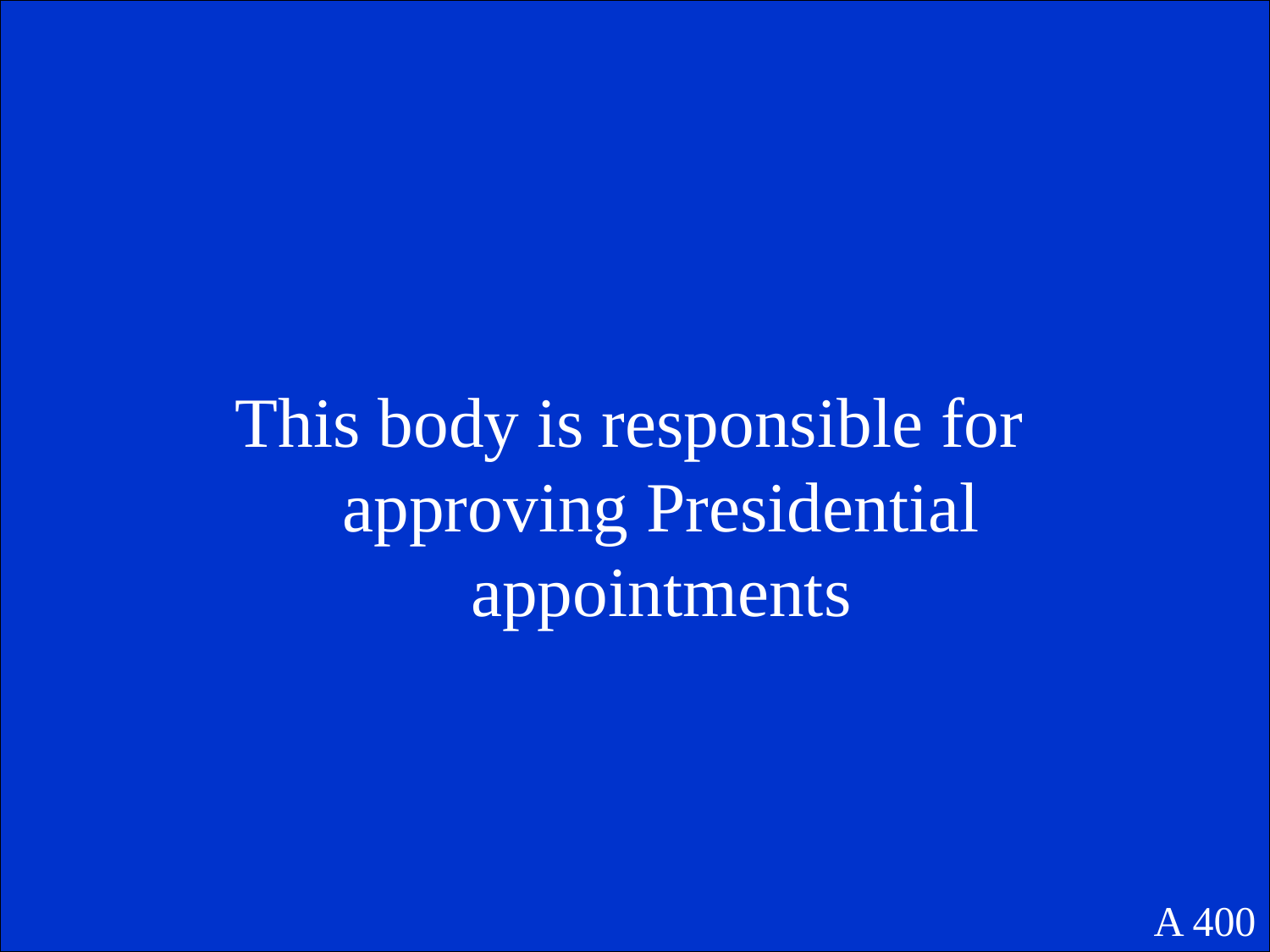

This body is responsible for approving Presidential appointments
A 400